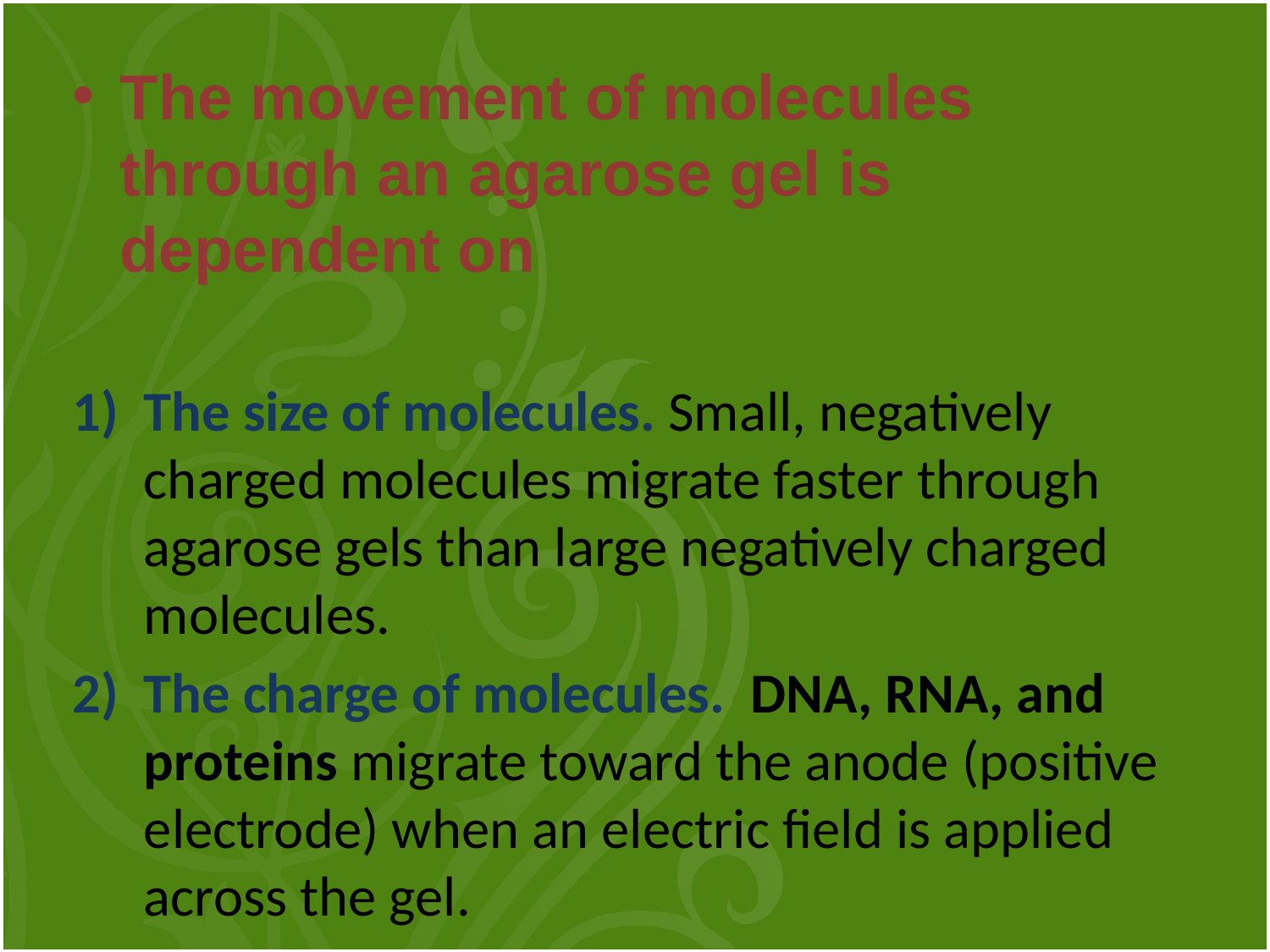

The movement of molecules through an agarose gel is dependent on

The size of molecules. Small, negatively charged molecules migrate faster through agarose gels than large negatively charged molecules.
The charge of molecules.  DNA, RNA, and proteins migrate toward the anode (positive electrode) when an electric field is applied across the gel.